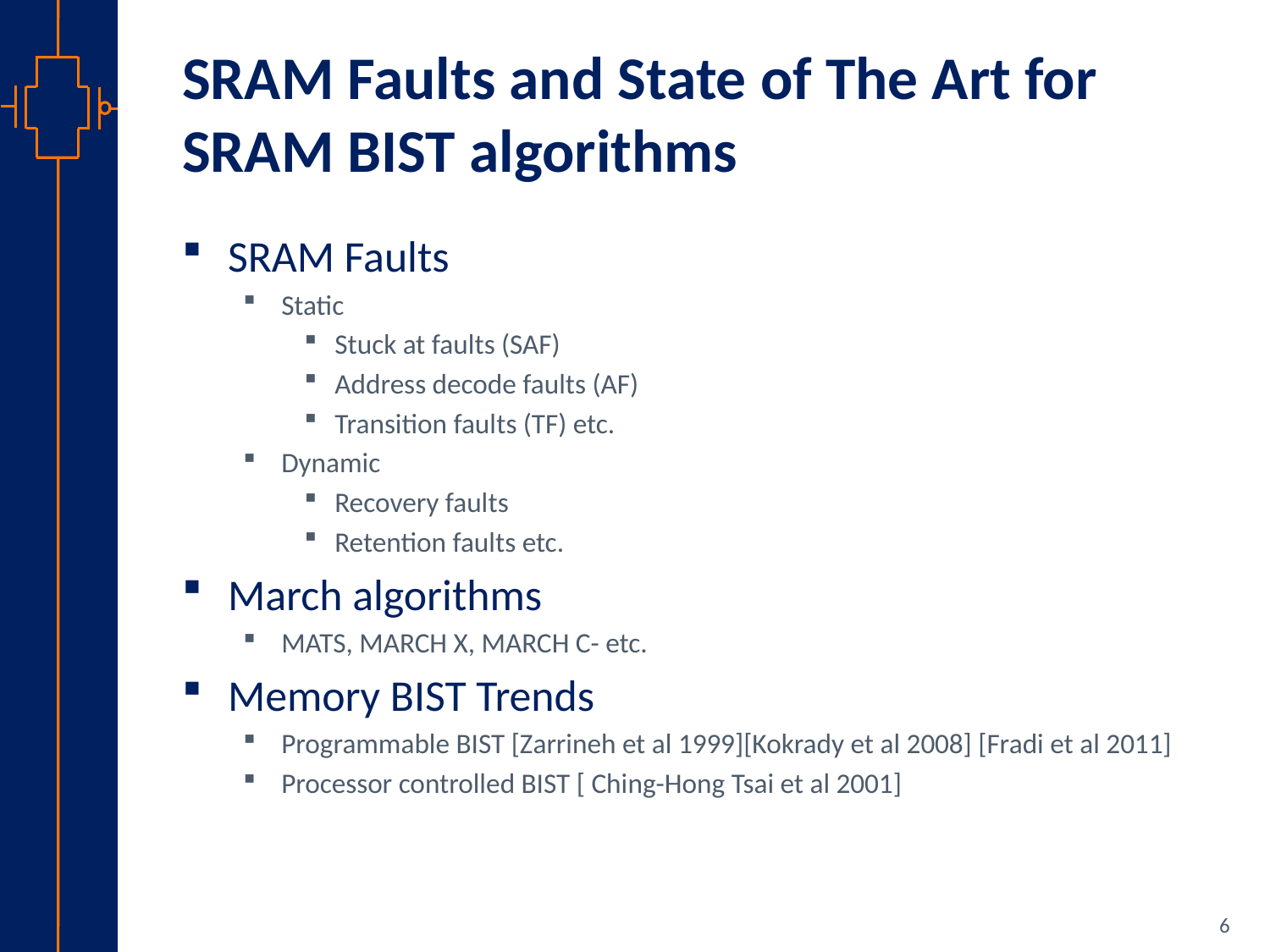

# SRAM Faults and State of The Art for SRAM BIST algorithms
SRAM Faults
Static
Stuck at faults (SAF)
Address decode faults (AF)
Transition faults (TF) etc.
Dynamic
Recovery faults
Retention faults etc.
March algorithms
MATS, MARCH X, MARCH C- etc.
Memory BIST Trends
Programmable BIST [Zarrineh et al 1999][Kokrady et al 2008] [Fradi et al 2011]
Processor controlled BIST [ Ching-Hong Tsai et al 2001]

6